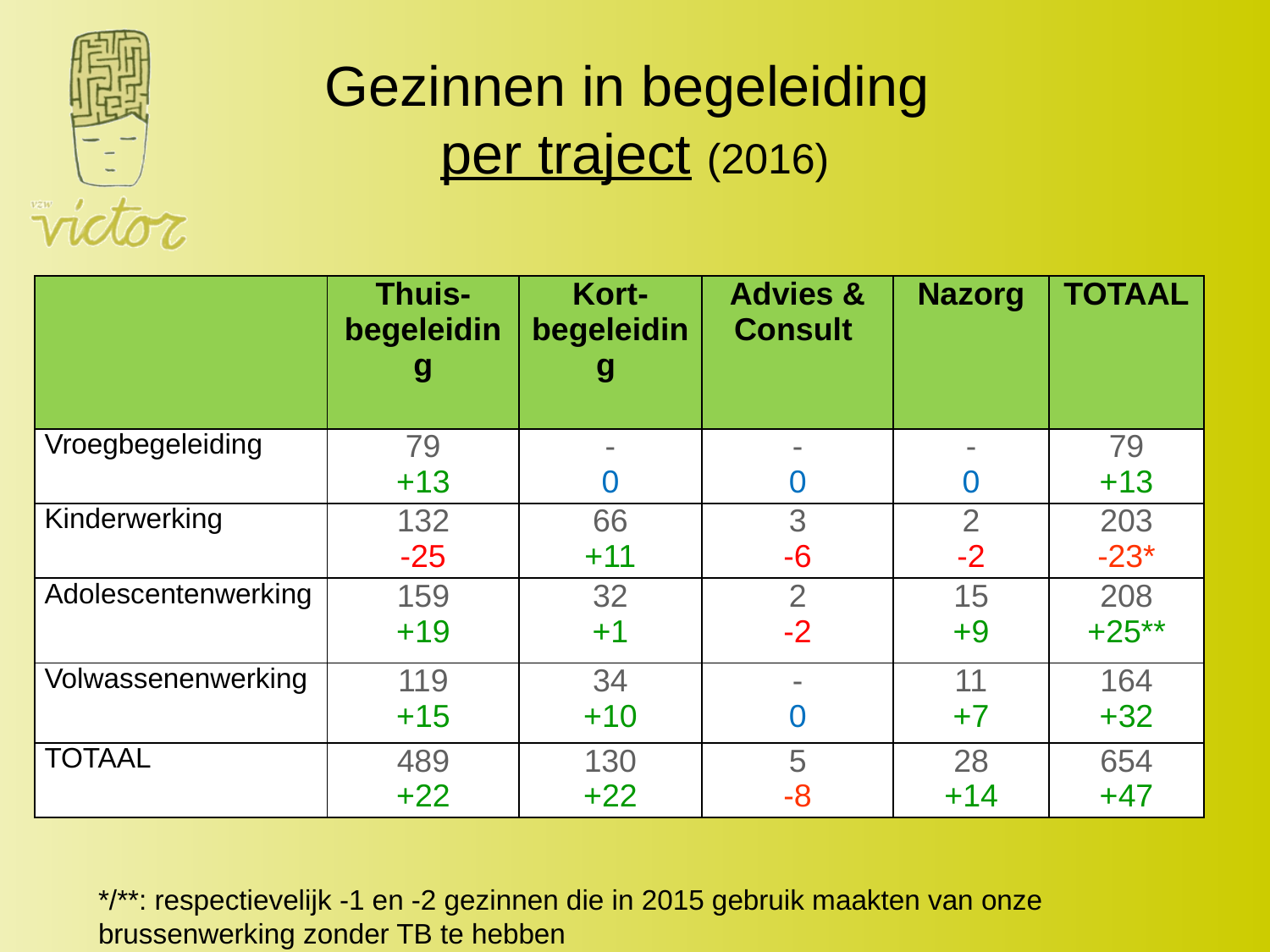

Gezinnen in begeleiding
per traject (2016)
|  | Thuis-begeleiding | Kort-begeleiding | Advies & Consult | Nazorg | TOTAAL |
| --- | --- | --- | --- | --- | --- |
| Vroegbegeleiding | 79 +13 | - 0 | - 0 | - 0 | 79 +13 |
| Kinderwerking | 132 -25 | 66 +11 | 3 -6 | 2 -2 | 203 -23\* |
| Adolescentenwerking | 159 +19 | 32 +1 | 2 -2 | 15 +9 | 208 +25\*\* |
| Volwassenenwerking | 119 +15 | 34 +10 | - 0 | 11 +7 | 164 +32 |
| TOTAAL | 489 +22 | 130 +22 | 5 -8 | 28 +14 | 654 +47 |
*/**: respectievelijk -1 en -2 gezinnen die in 2015 gebruik maakten van onze brussenwerking zonder TB te hebben